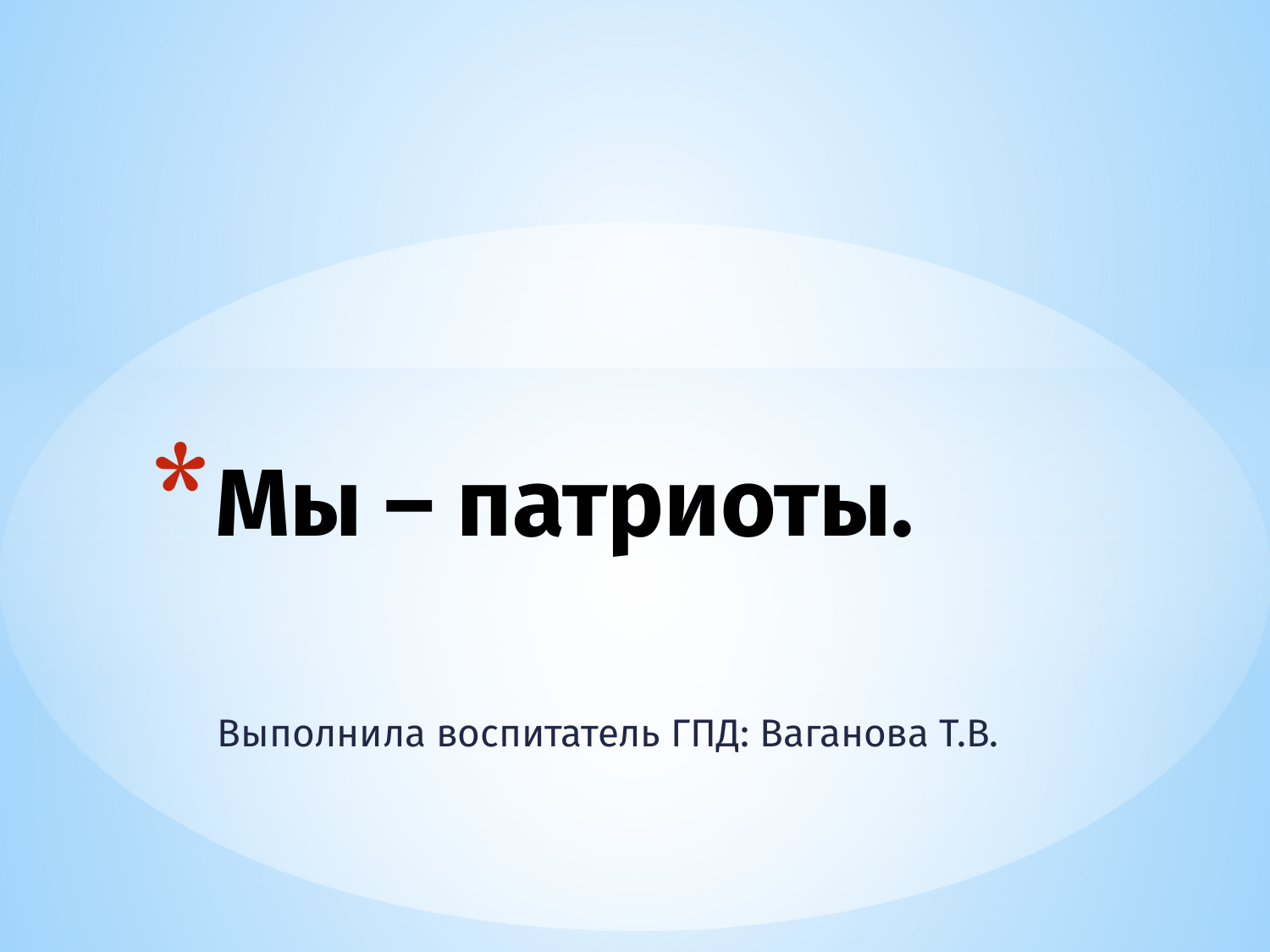

# Мы – патриоты.
Выполнила воспитатель ГПД: Ваганова Т.В.